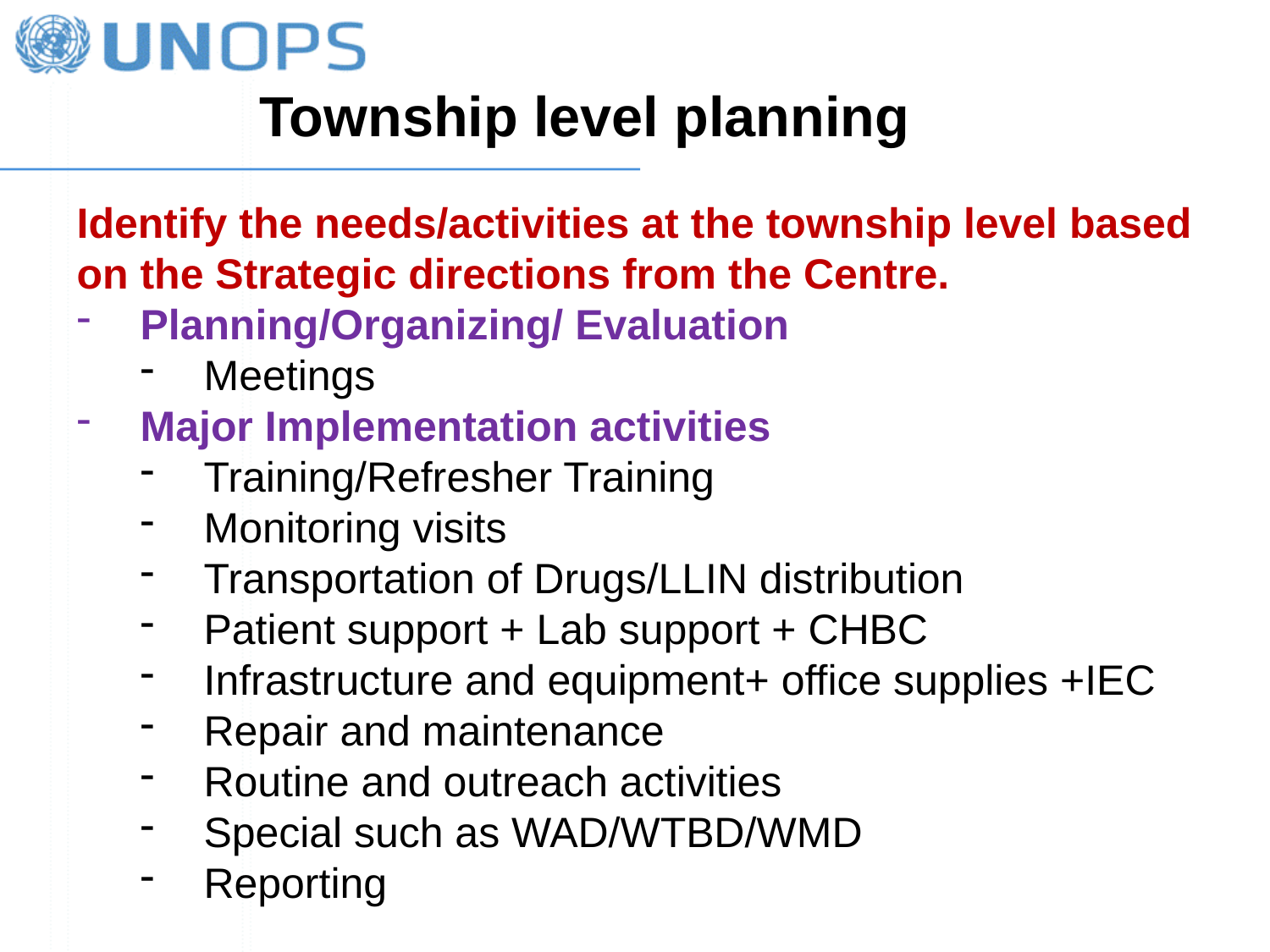

Township level planning
Identify the needs/activities at the township level based on the Strategic directions from the Centre.
Planning/Organizing/ Evaluation
Meetings
Major Implementation activities
Training/Refresher Training
Monitoring visits
Transportation of Drugs/LLIN distribution
Patient support + Lab support + CHBC
Infrastructure and equipment+ office supplies +IEC
Repair and maintenance
Routine and outreach activities
Special such as WAD/WTBD/WMD
Reporting